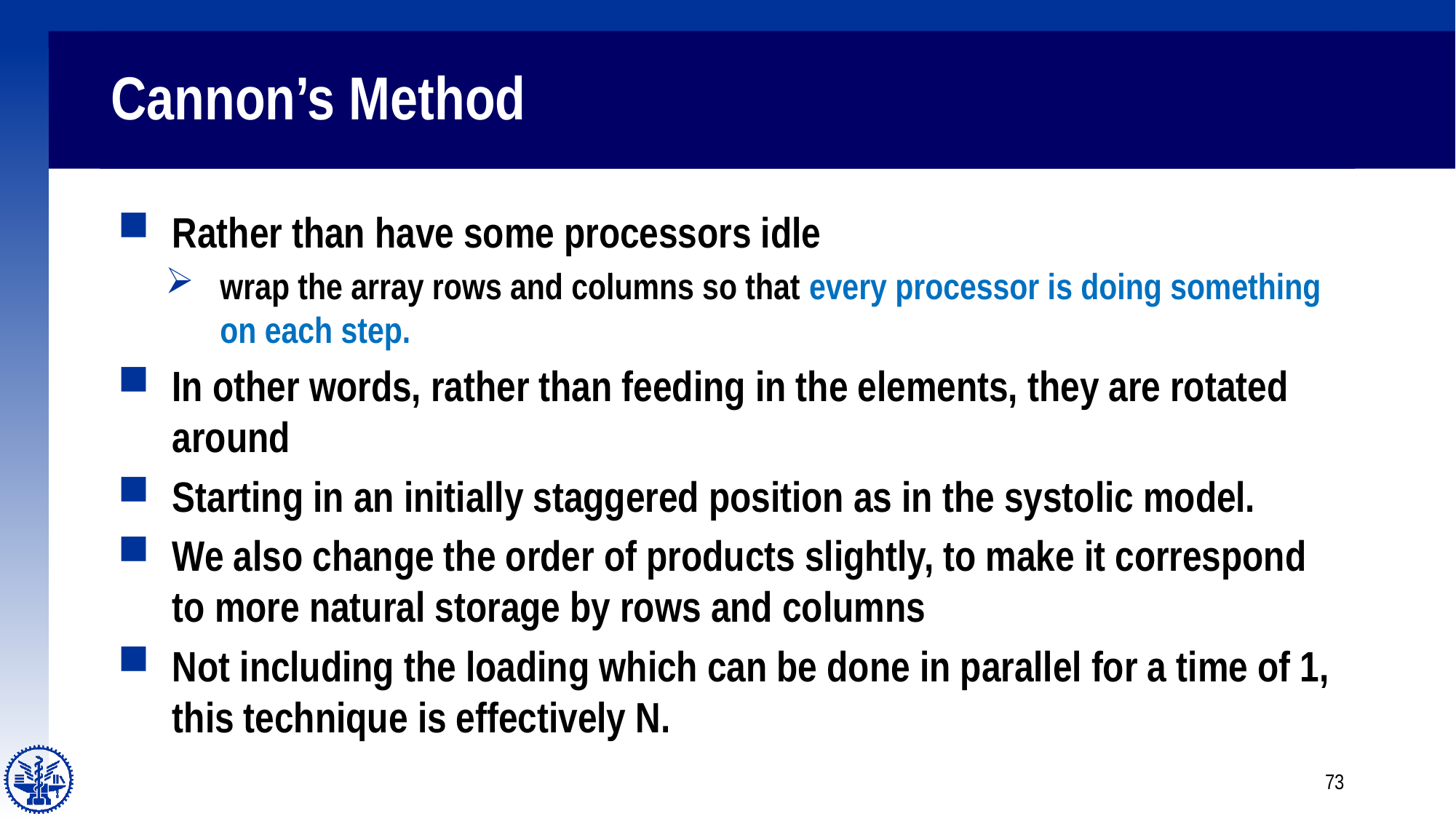

# Cannon’s Method
Rather than have some processors idle
wrap the array rows and columns so that every processor is doing something on each step.
In other words, rather than feeding in the elements, they are rotated around
Starting in an initially staggered position as in the systolic model.
We also change the order of products slightly, to make it correspond to more natural storage by rows and columns
Not including the loading which can be done in parallel for a time of 1, this technique is effectively N.
73